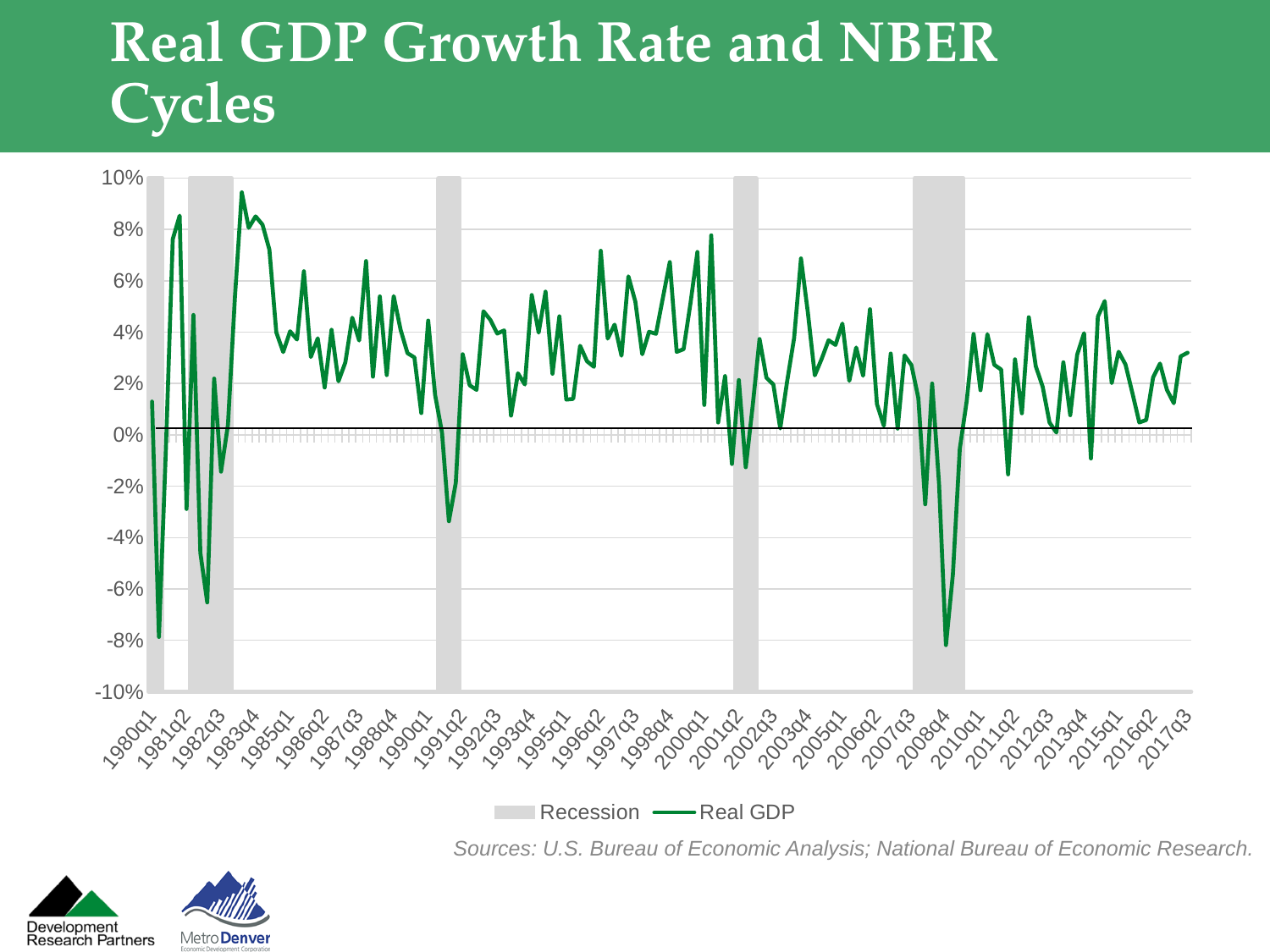

# Real GDP Growth Rate and NBER Cycles

### Chart

| Category | Recession | Real GDP |
|---|---|---|
| 1980q1 | 1.0 | 0.012978014615869338 |
| 1980q2 | 1.0 | -0.07867112715215252 |
| 1980q3 | 0.0 | -0.006055717206715272 |
| 1980q4 | 0.0 | 0.07622219660351126 |
| 1981q1 | 0.0 | 0.08535763740861224 |
| 1981q2 | 0.0 | -0.028857865500040547 |
| 1981q3 | 1.0 | 0.04670285903681304 |
| 1981q4 | 1.0 | -0.04589468106223327 |
| 1982q1 | 1.0 | -0.06521960981868802 |
| 1982q2 | 1.0 | 0.021923136977869406 |
| 1982q3 | 1.0 | -0.014300107535943019 |
| 1982q4 | 1.0 | 0.0038904753115431845 |
| 1983q1 | 0.0 | 0.05346455457035826 |
| 1983q2 | 0.0 | 0.09444286978427763 |
| 1983q3 | 0.0 | 0.08062515527851155 |
| 1983q4 | 0.0 | 0.08509536843369303 |
| 1984q1 | 0.0 | 0.08186843469841132 |
| 1984q2 | 0.0 | 0.07211840551915016 |
| 1984q3 | 0.0 | 0.039946225348533204 |
| 1984q4 | 0.0 | 0.03227438998000953 |
| 1985q1 | 0.0 | 0.04034771217192312 |
| 1985q2 | 0.0 | 0.03713516652074711 |
| 1985q3 | 0.0 | 0.06371352088483784 |
| 1985q4 | 0.0 | 0.030331709563935716 |
| 1986q1 | 0.0 | 0.03760102950611777 |
| 1986q2 | 0.0 | 0.018471677721167756 |
| 1986q3 | 0.0 | 0.04092131331696369 |
| 1986q4 | 0.0 | 0.020873965777803205 |
| 1987q1 | 0.0 | 0.0282560184463152 |
| 1987q2 | 0.0 | 0.04563897848351672 |
| 1987q3 | 0.0 | 0.03676223069497819 |
| 1987q4 | 0.0 | 0.06769943745640572 |
| 1988q1 | 0.0 | 0.02266777751989424 |
| 1988q2 | 0.0 | 0.053915158508368366 |
| 1988q3 | 0.0 | 0.023302868089689843 |
| 1988q4 | 0.0 | 0.0540614987737551 |
| 1989q1 | 0.0 | 0.04093476420385067 |
| 1989q2 | 0.0 | 0.03182961016670505 |
| 1989q3 | 0.0 | 0.030177856842510398 |
| 1989q4 | 0.0 | 0.008496621200480226 |
| 1990q1 | 0.0 | 0.044520156101692576 |
| 1990q2 | 0.0 | 0.015558661161190201 |
| 1990q3 | 1.0 | 0.0009801300164691273 |
| 1990q4 | 1.0 | -0.03362834055597297 |
| 1991q1 | 1.0 | -0.018639192320568432 |
| 1991q2 | 0.0 | 0.03140453782416808 |
| 1991q3 | 0.0 | 0.01934544119920112 |
| 1991q4 | 0.0 | 0.01753586868378032 |
| 1992q1 | 0.0 | 0.048136917831071546 |
| 1992q2 | 0.0 | 0.04479794312997676 |
| 1992q3 | 0.0 | 0.0394717946207519 |
| 1992q4 | 0.0 | 0.04067835403007858 |
| 1993q1 | 0.0 | 0.007505217572467693 |
| 1993q2 | 0.0 | 0.023981547775577816 |
| 1993q3 | 0.0 | 0.01963642698221335 |
| 1993q4 | 0.0 | 0.05448932438087728 |
| 1994q1 | 0.0 | 0.03982084589483725 |
| 1994q2 | 0.0 | 0.05578672315612443 |
| 1994q3 | 0.0 | 0.02380957560559005 |
| 1994q4 | 0.0 | 0.04617230818145668 |
| 1995q1 | 0.0 | 0.013758559622183641 |
| 1995q2 | 0.0 | 0.014031936019646807 |
| 1995q3 | 0.0 | 0.034704382240634324 |
| 1995q4 | 0.0 | 0.028670884110268524 |
| 1996q1 | 0.0 | 0.02652128513616292 |
| 1996q2 | 0.0 | 0.0716952559094981 |
| 1996q3 | 0.0 | 0.03751773924562629 |
| 1996q4 | 0.0 | 0.04294526669618448 |
| 1997q1 | 0.0 | 0.030817988115831252 |
| 1997q2 | 0.0 | 0.06174492396949005 |
| 1997q3 | 0.0 | 0.051889677032492365 |
| 1997q4 | 0.0 | 0.03139499366001197 |
| 1998q1 | 0.0 | 0.04016182573011107 |
| 1998q2 | 0.0 | 0.03936251127162316 |
| 1998q3 | 0.0 | 0.053385523070119234 |
| 1998q4 | 0.0 | 0.0672960925460322 |
| 1999q1 | 0.0 | 0.03232841653339702 |
| 1999q2 | 0.0 | 0.03338167774617484 |
| 1999q3 | 0.0 | 0.0513163222520876 |
| 1999q4 | 0.0 | 0.07124023047891836 |
| 2000q1 | 0.0 | 0.011670998643273256 |
| 2000q2 | 0.0 | 0.0777063784428913 |
| 2000q3 | 0.0 | 0.00483701990766261 |
| 2000q4 | 0.0 | 0.02291052120053605 |
| 2001q1 | 0.0 | -0.01130881649306803 |
| 2001q2 | 1.0 | 0.021366085928446132 |
| 2001q3 | 1.0 | -0.01259126397372412 |
| 2001q4 | 1.0 | 0.01115917334063865 |
| 2002q1 | 0.0 | 0.037346959505792476 |
| 2002q2 | 0.0 | 0.022238410963740574 |
| 2002q3 | 0.0 | 0.019626255111638624 |
| 2002q4 | 0.0 | 0.0025340892004055426 |
| 2003q1 | 0.0 | 0.020896116437424617 |
| 2003q2 | 0.0 | 0.03763059356805809 |
| 2003q3 | 0.0 | 0.06870299464525975 |
| 2003q4 | 0.0 | 0.047579111116877515 |
| 2004q1 | 0.0 | 0.02320213698779039 |
| 2004q2 | 0.0 | 0.029633240722332754 |
| 2004q3 | 0.0 | 0.03686197100250532 |
| 2004q4 | 0.0 | 0.03504072078312781 |
| 2005q1 | 0.0 | 0.04332333781919373 |
| 2005q2 | 0.0 | 0.02104483757767195 |
| 2005q3 | 0.0 | 0.03404000931918727 |
| 2005q4 | 0.0 | 0.023034611449412212 |
| 2006q1 | 0.0 | 0.04893415825219671 |
| 2006q2 | 0.0 | 0.012015734509081666 |
| 2006q3 | 0.0 | 0.0035689493103305825 |
| 2006q4 | 0.0 | 0.03167902147460855 |
| 2007q1 | 0.0 | 0.0024756419562179666 |
| 2007q2 | 0.0 | 0.03096574092847204 |
| 2007q3 | 0.0 | 0.02717525194966175 |
| 2007q4 | 1.0 | 0.014348411873516653 |
| 2008q1 | 1.0 | -0.02701681022521263 |
| 2008q2 | 1.0 | 0.020001208001107385 |
| 2008q3 | 1.0 | -0.01905579379379052 |
| 2008q4 | 1.0 | -0.08186368306739311 |
| 2009q1 | 1.0 | -0.054288220924066155 |
| 2009q2 | 1.0 | -0.005387342740586165 |
| 2009q3 | 0.0 | 0.0131322510212597 |
| 2009q4 | 0.0 | 0.03928122019976055 |
| 2010q1 | 0.0 | 0.017414308337490247 |
| 2010q2 | 0.0 | 0.039208478432265714 |
| 2010q3 | 0.0 | 0.02729264730449832 |
| 2010q4 | 0.0 | 0.025431824585104623 |
| 2011q1 | 0.0 | -0.015360217281952693 |
| 2011q2 | 0.0 | 0.029429684465158035 |
| 2011q3 | 0.0 | 0.008432361910830188 |
| 2011q4 | 0.0 | 0.04582364042962128 |
| 2012q1 | 0.0 | 0.026781769427351554 |
| 2012q2 | 0.0 | 0.018808881761721352 |
| 2012q3 | 0.0 | 0.004799532296652975 |
| 2012q4 | 0.0 | 0.0009105364747021838 |
| 2013q1 | 0.0 | 0.028271452721635226 |
| 2013q2 | 0.0 | 0.0076906040943918175 |
| 2013q3 | 0.0 | 0.031206007713973083 |
| 2013q4 | 0.0 | 0.03959971607809165 |
| 2014q1 | 0.0 | -0.00916177667955298 |
| 2014q2 | 0.0 | 0.046008454151989175 |
| 2014q3 | 0.0 | 0.052118900754511754 |
| 2014q4 | 0.0 | 0.020151129563541703 |
| 2015q1 | 0.0 | 0.032395750898977616 |
| 2015q2 | 0.0 | 0.02740879316548739 |
| 2015q3 | 0.0 | 0.01630688516039136 |
| 2015q4 | 0.0 | 0.004849181298446581 |
| 2016q1 | 0.0 | 0.005814079023713781 |
| 2016q2 | 0.0 | 0.022367736519139925 |
| 2016q3 | 0.0 | 0.027794314187279623 |
| 2016q4 | 0.0 | 0.01759001294446616 |
| 2017q1 | 0.0 | 0.01235252479594151 |
| 2017q2 | 0.0 | 0.030611716505002162 |
| 2017q3 | 0.0 | 0.032 |
Sources: U.S. Bureau of Economic Analysis; National Bureau of Economic Research.